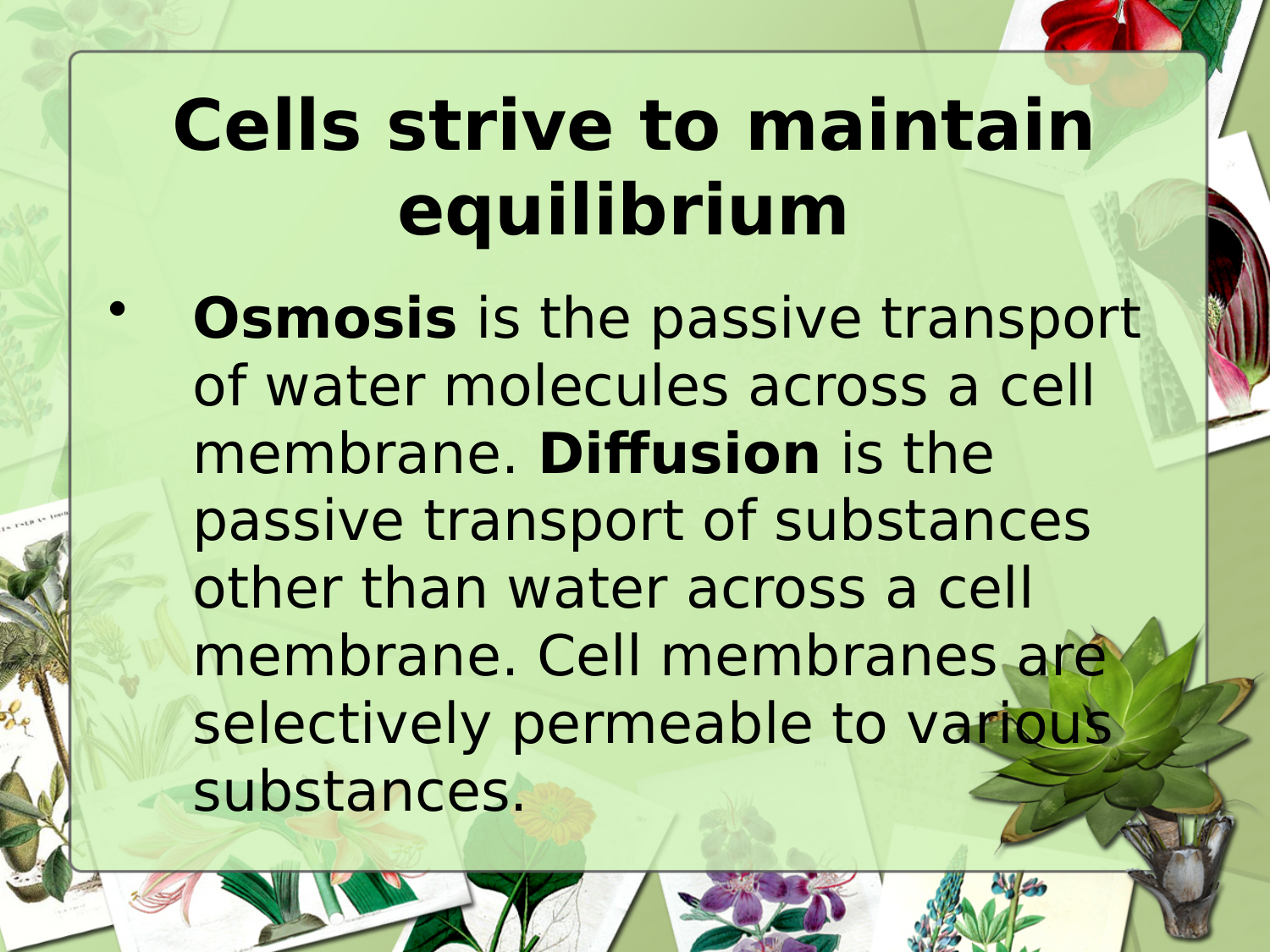

# Cells strive to maintain equilibrium
Osmosis is the passive transport of water molecules across a cell membrane. Diffusion is the passive transport of substances other than water across a cell membrane. Cell membranes are selectively permeable to various substances.